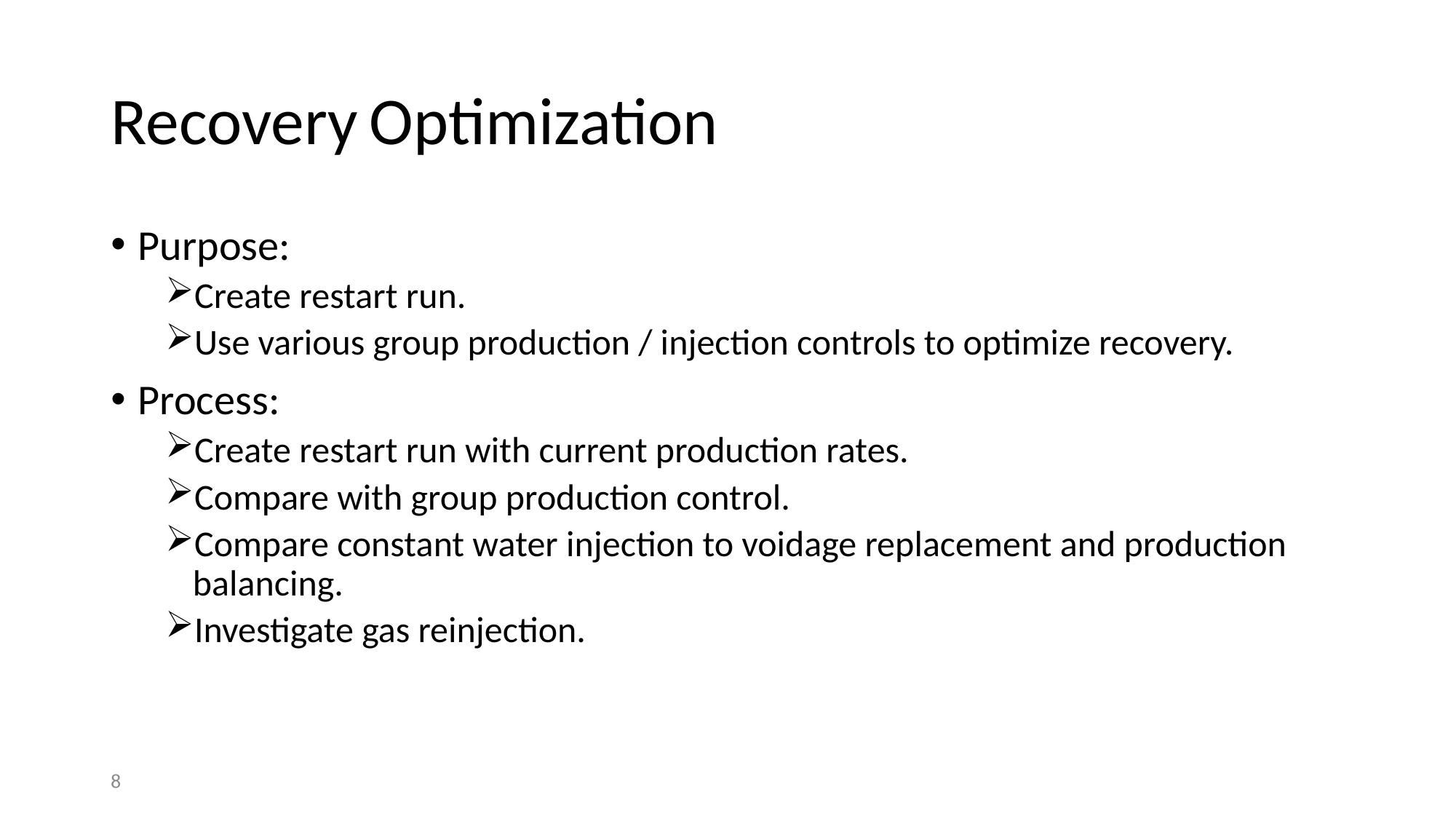

# Recovery Optimization
Purpose:
Create restart run.
Use various group production / injection controls to optimize recovery.
Process:
Create restart run with current production rates.
Compare with group production control.
Compare constant water injection to voidage replacement and production balancing.
Investigate gas reinjection.
8